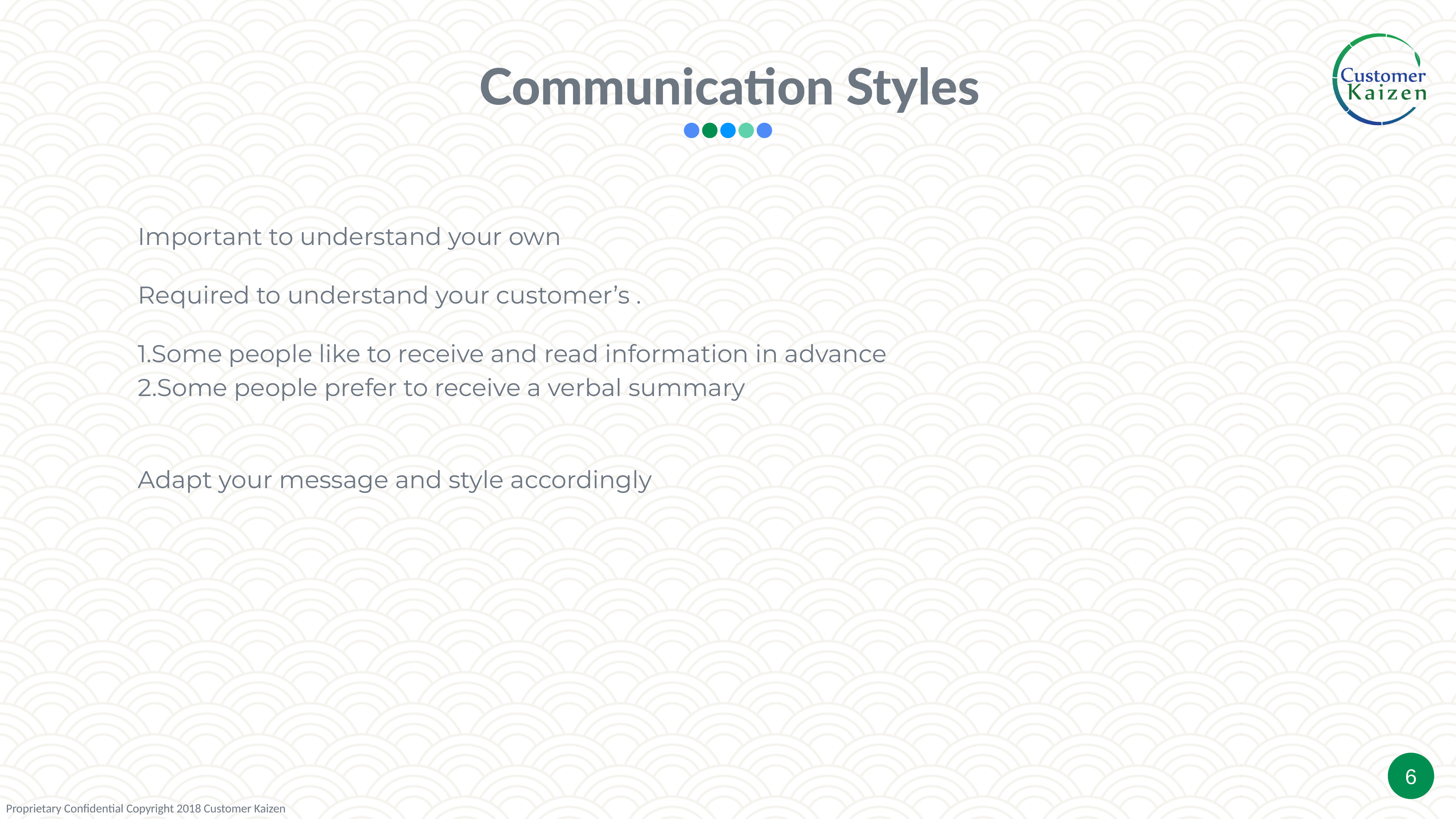

Communication Styles
Important to understand your own
Required to understand your customer’s .
Some people like to receive and read information in advance
Some people prefer to receive a verbal summary

Adapt your message and style accordingly